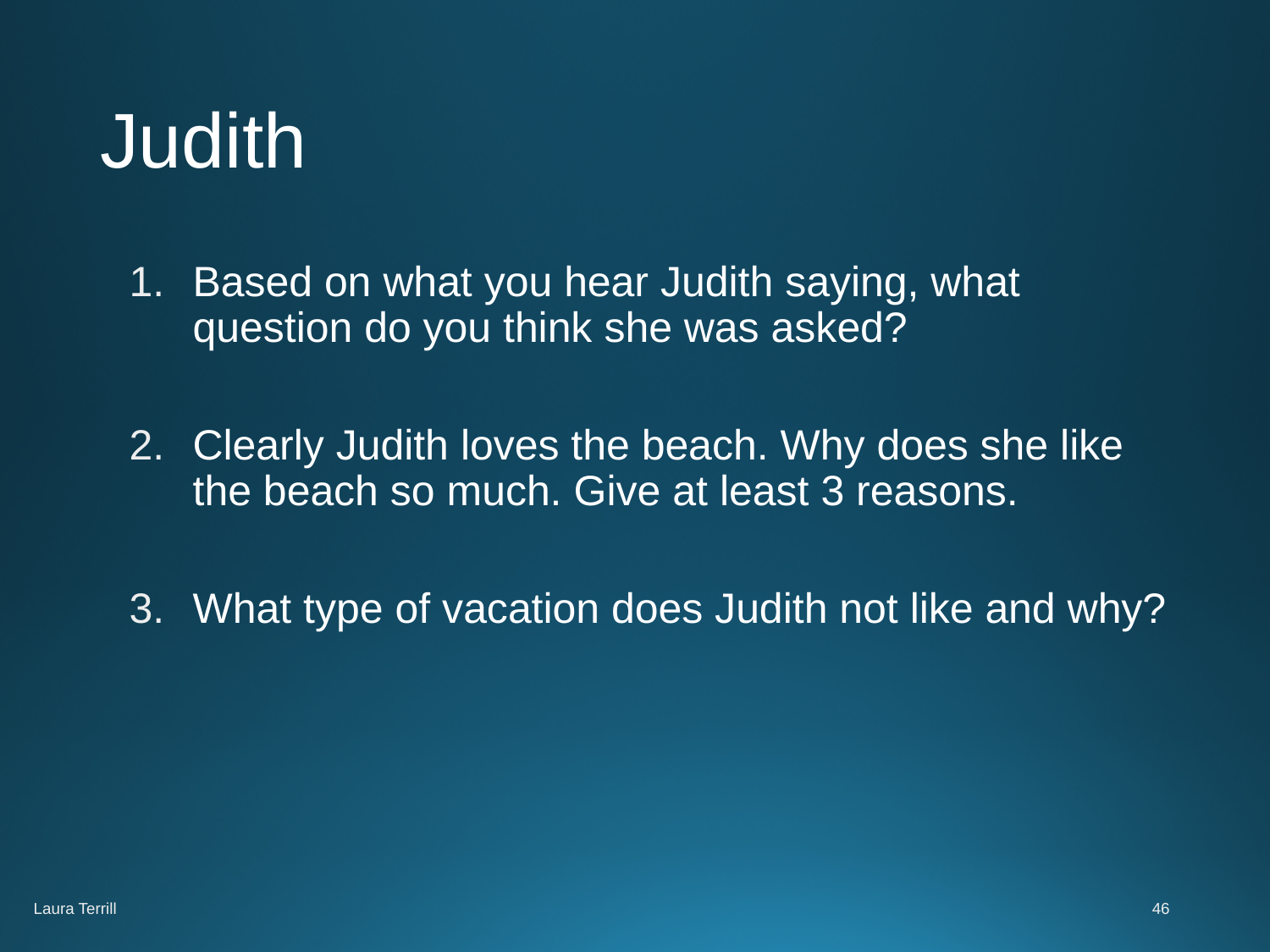

# Judith
Based on what you hear Judith saying, what question do you think she was asked?

Clearly Judith loves the beach. Why does she like the beach so much. Give at least 3 reasons.

What type of vacation does Judith not like and why?
Laura Terrill
46